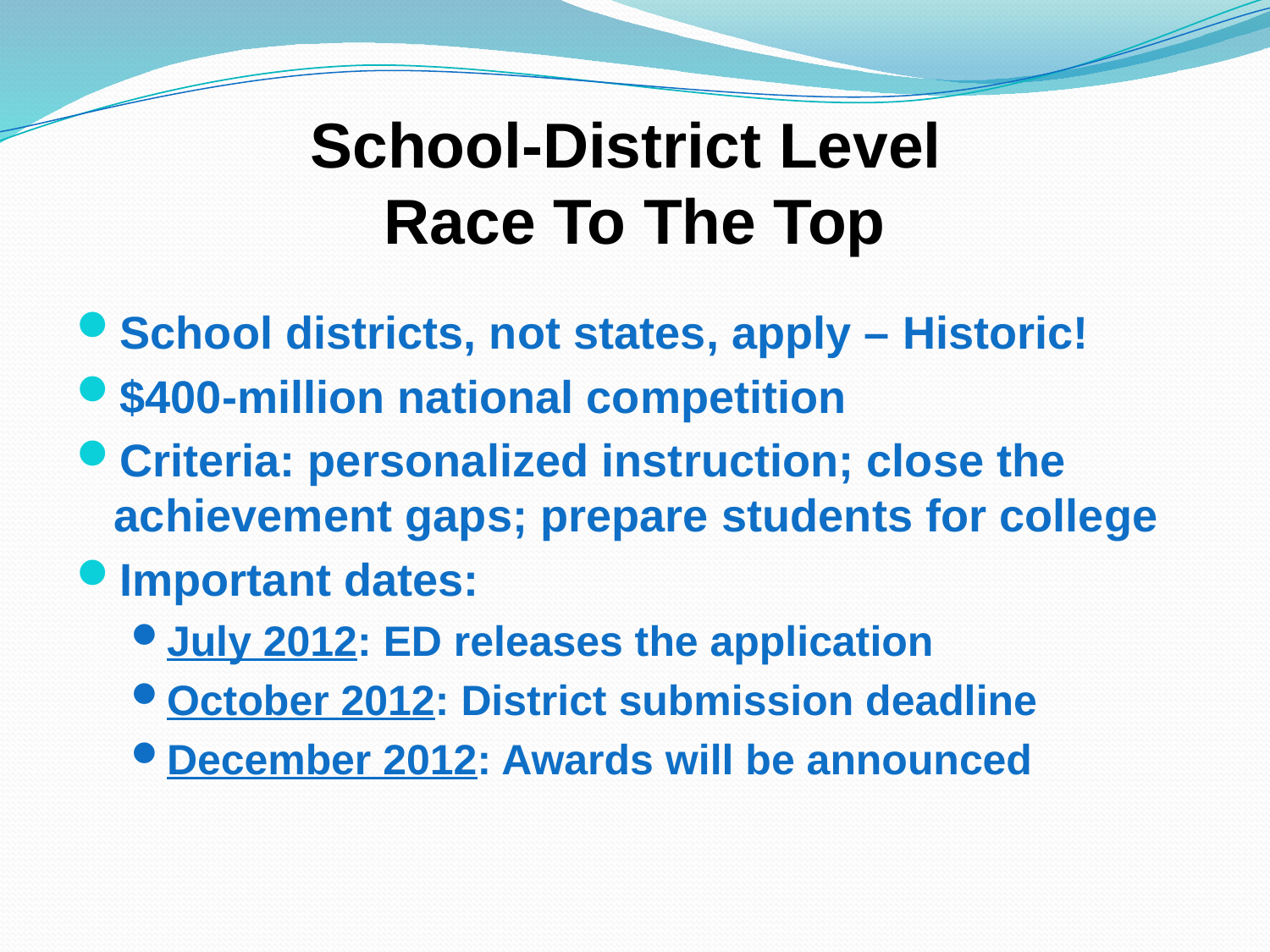

# School-District Level Race To The Top

School districts, not states, apply – Historic!
$400-million national competition
Criteria: personalized instruction; close the achievement gaps; prepare students for college
Important dates:
July 2012: ED releases the application
October 2012: District submission deadline
December 2012: Awards will be announced